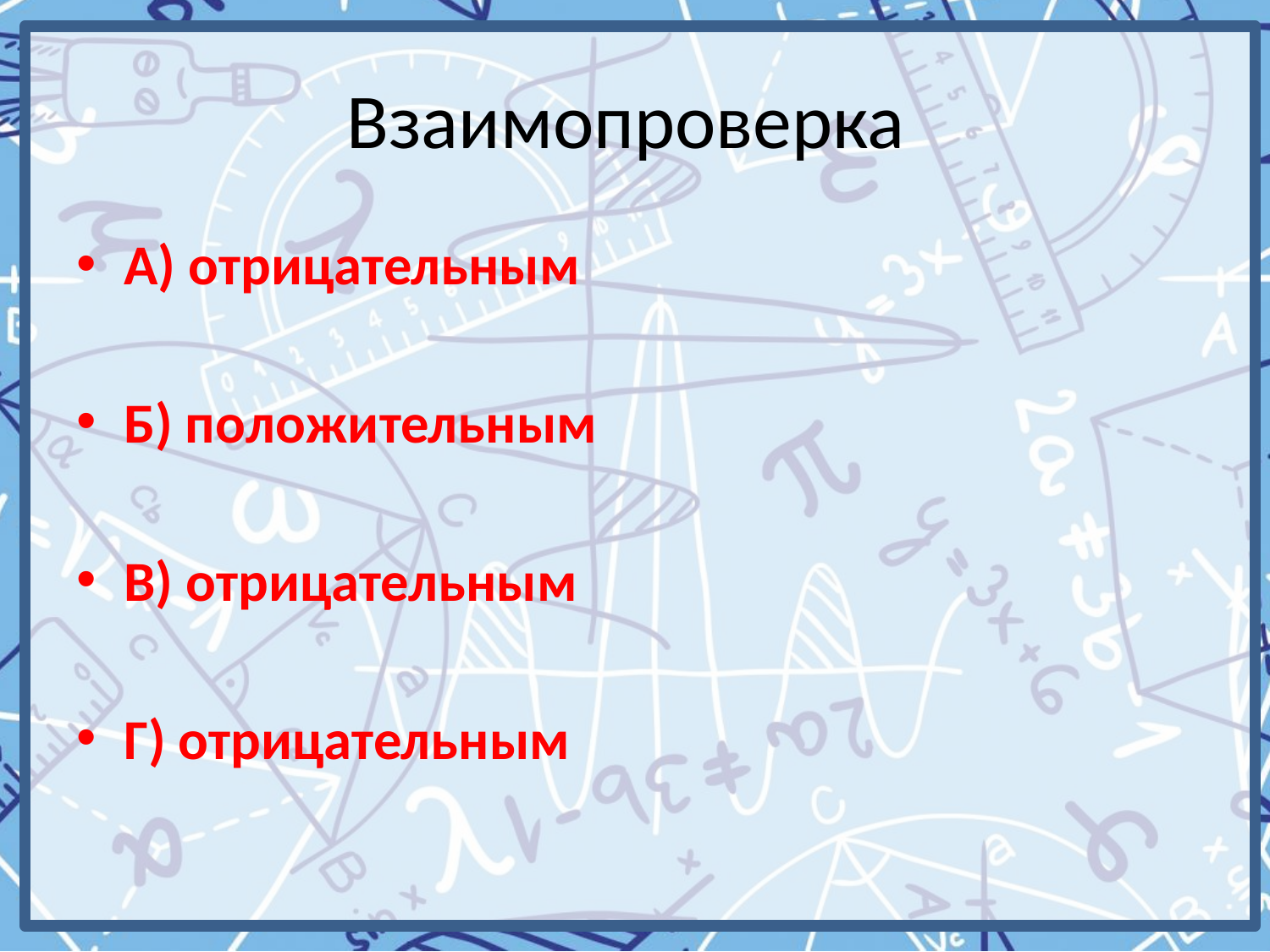

# Взаимопроверка
А) отрицательным

Б) положительным

В) отрицательным

Г) отрицательным